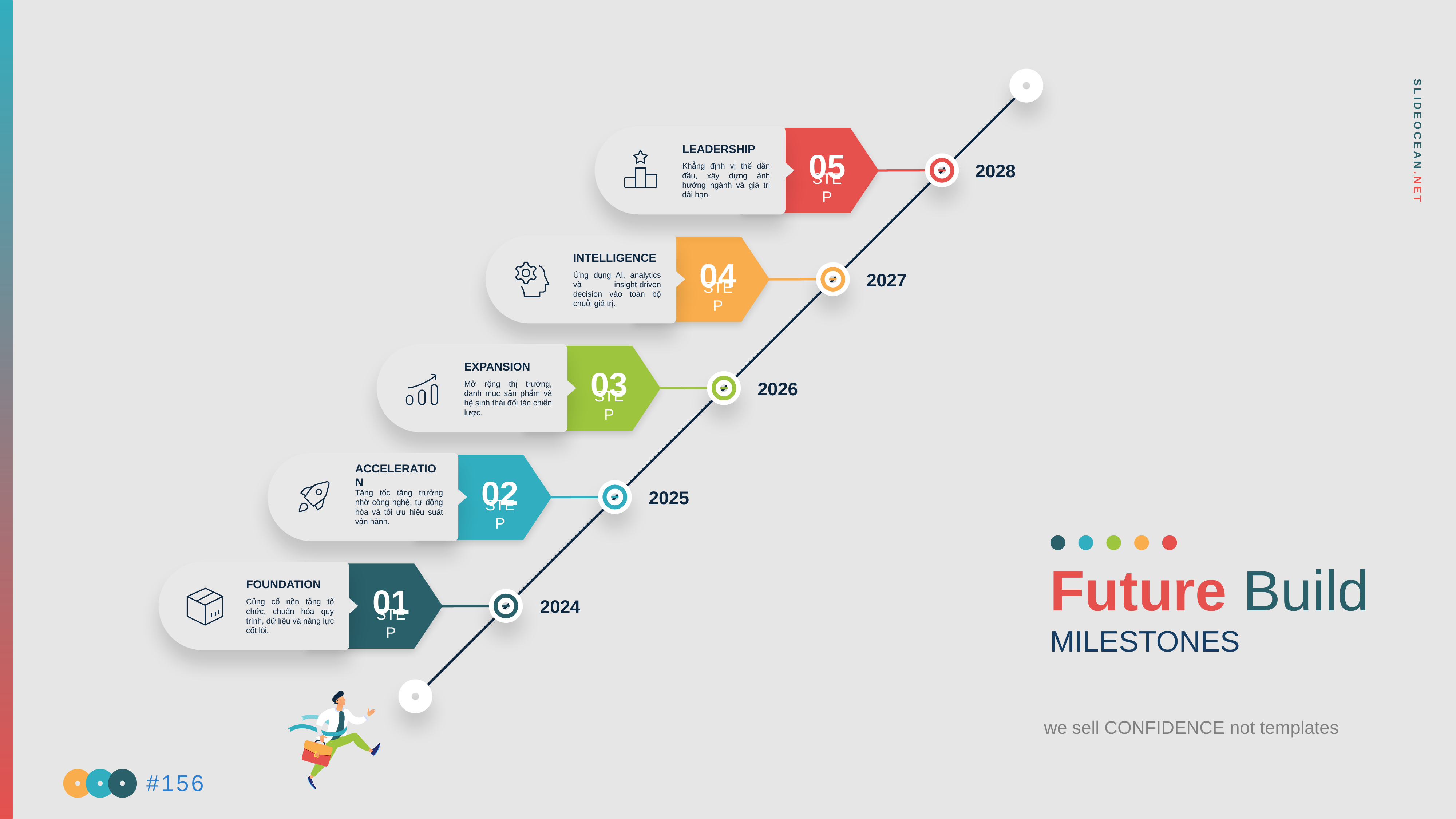

LEADERSHIP
Khẳng định vị thế dẫn đầu, xây dựng ảnh hưởng ngành và giá trị dài hạn.
05
STEP

2028

INTELLIGENCE
Ứng dụng AI, analytics và insight-driven decision vào toàn bộ chuỗi giá trị.
04
STEP

2027

EXPANSION
Mở rộng thị trường, danh mục sản phẩm và hệ sinh thái đối tác chiến lược.
03
STEP

2026

ACCELERATION
Tăng tốc tăng trưởng nhờ công nghệ, tự động hóa và tối ưu hiệu suất vận hành.
02
STEP

2025

Future Build
MILESTONES

FOUNDATION
Củng cố nền tảng tổ chức, chuẩn hóa quy trình, dữ liệu và năng lực cốt lõi.
01
STEP

2024

we sell CONFIDENCE not templates
#156